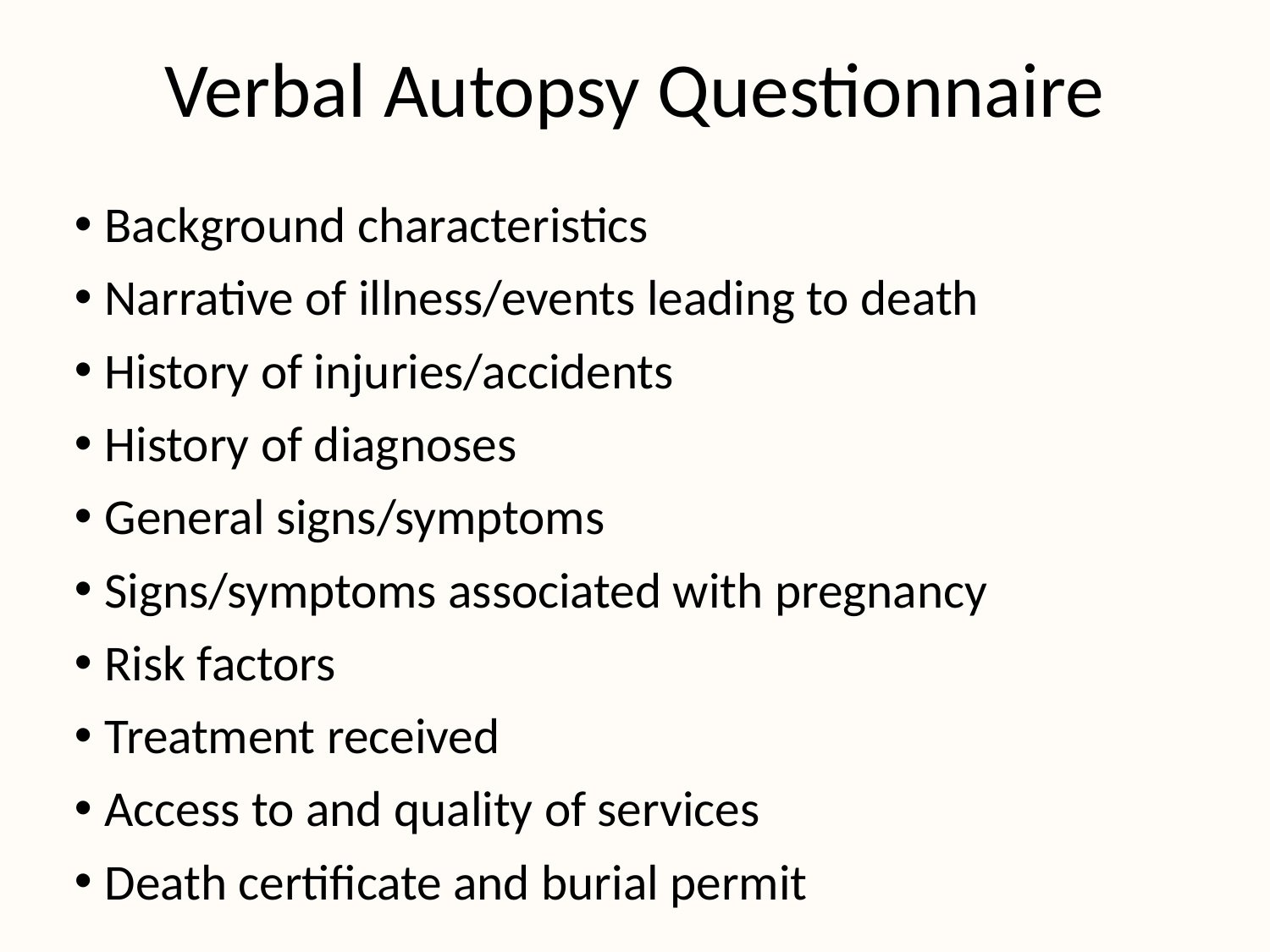

# Verbal Autopsy Questionnaire
Background characteristics
Narrative of illness/events leading to death
History of injuries/accidents
History of diagnoses
General signs/symptoms
Signs/symptoms associated with pregnancy
Risk factors
Treatment received
Access to and quality of services
Death certificate and burial permit